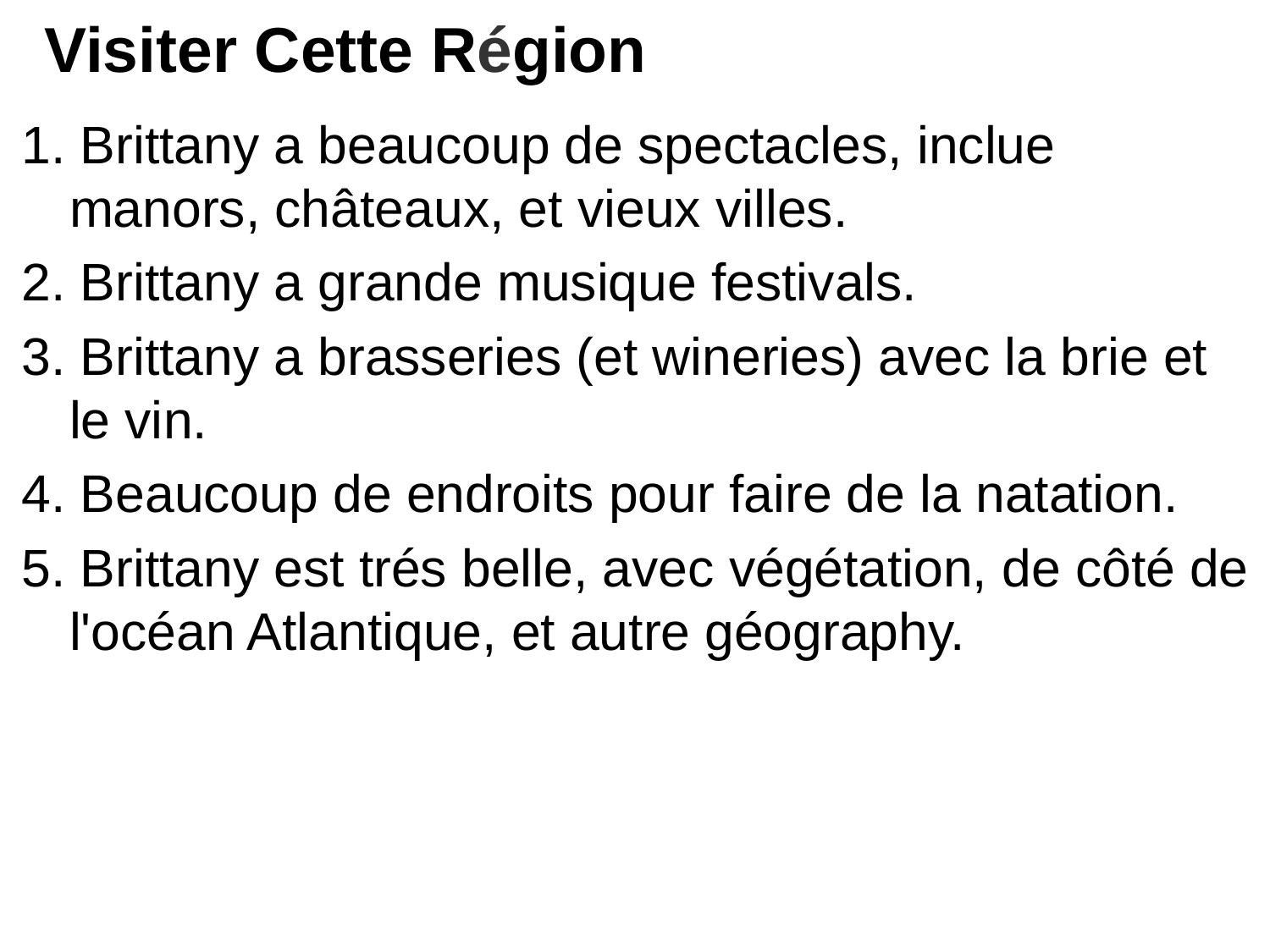

# Visiter Cette Région
1. Brittany a beaucoup de spectacles, inclue manors, châteaux, et vieux villes.
2. Brittany a grande musique festivals.
3. Brittany a brasseries (et wineries) avec la brie et le vin.
4. Beaucoup de endroits pour faire de la natation.
5. Brittany est trés belle, avec végétation, de côté de l'océan Atlantique, et autre géography.